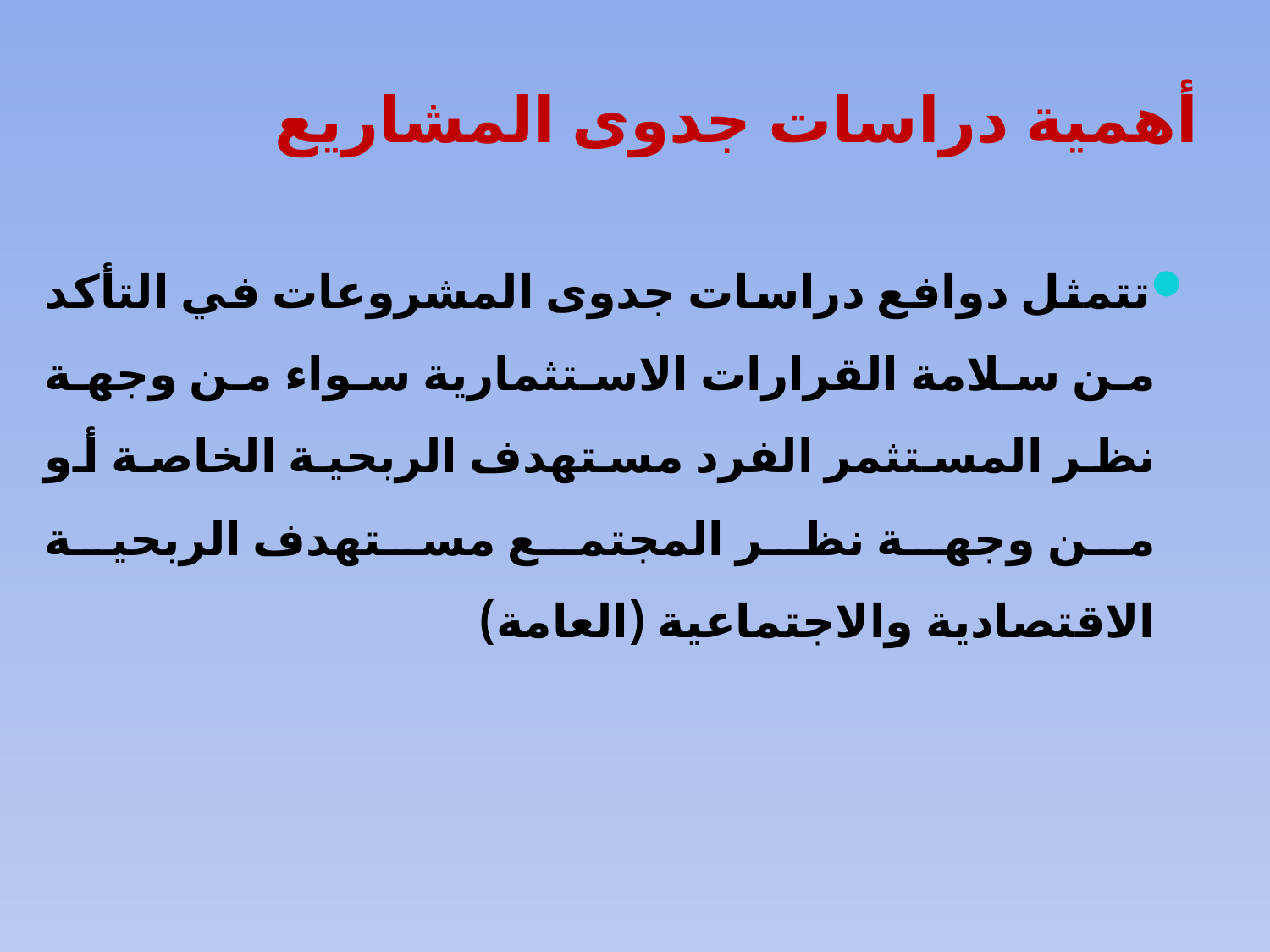

# أهمية دراسات جدوى المشاريع
تتمثل دوافع دراسات جدوى المشروعات في التأكد من سلامة القرارات الاستثمارية سواء من وجهة نظر المستثمر الفرد مستهدف الربحية الخاصة أو من وجهة نظر المجتمع مستهدف الربحية الاقتصادية والاجتماعية (العامة)

الدكتور عيسى قداده
6